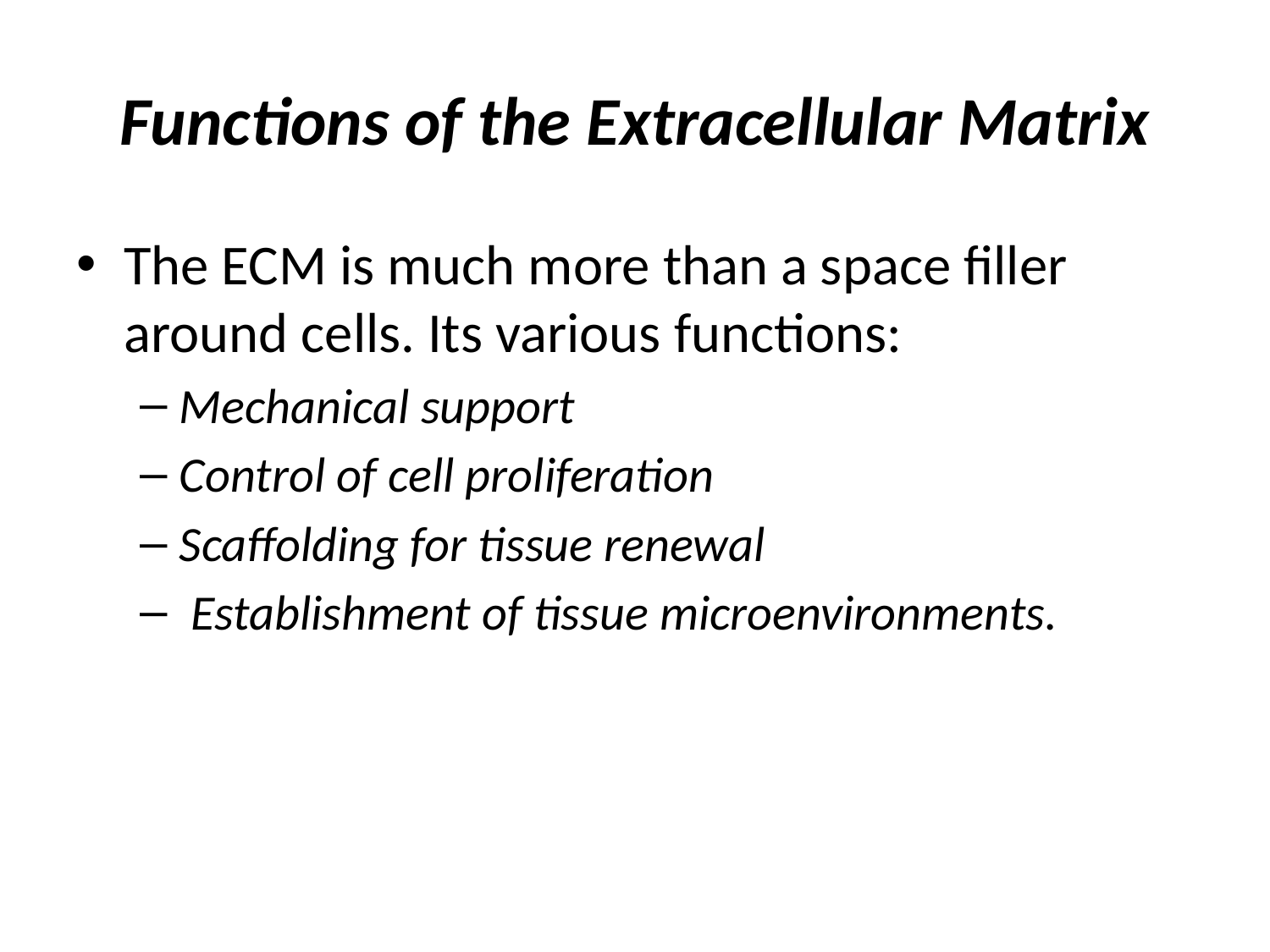

# Functions of the Extracellular Matrix
The ECM is much more than a space filler around cells. Its various functions:
Mechanical support
Control of cell proliferation
Scaffolding for tissue renewal
 Establishment of tissue microenvironments.